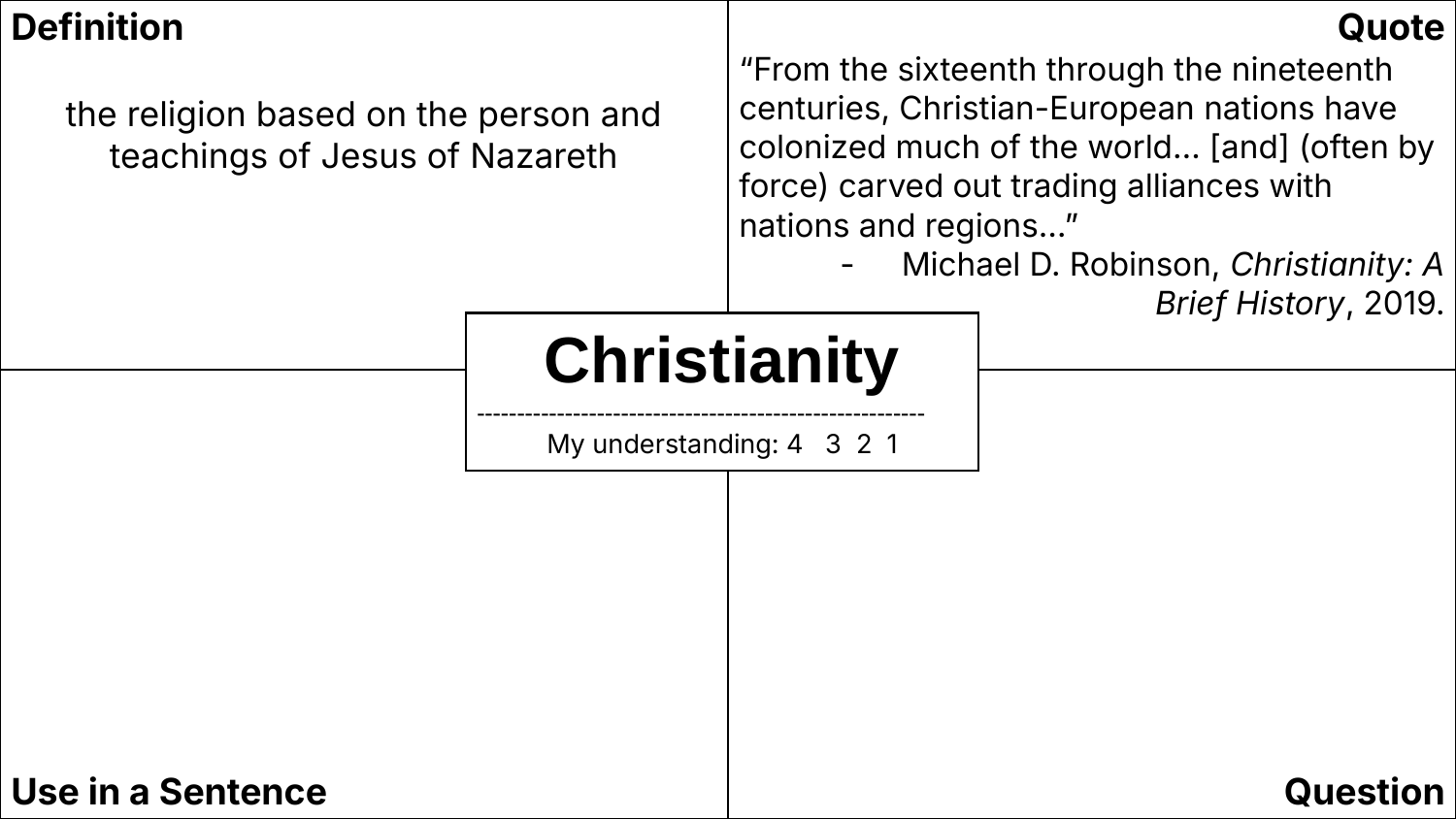

| Definition the religion based on the person and teachings of Jesus of Nazareth | Quote “From the sixteenth through the nineteenth centuries, Christian-European nations have colonized much of the world… [and] (often by force) carved out trading alliances with nations and regions…” Michael D. Robinson, Christianity: A Brief History, 2019. |
| --- | --- |
| Use in a Sentence | Question |
Christianity
--------------------------------------------------------
My understanding: 4   3  2  1